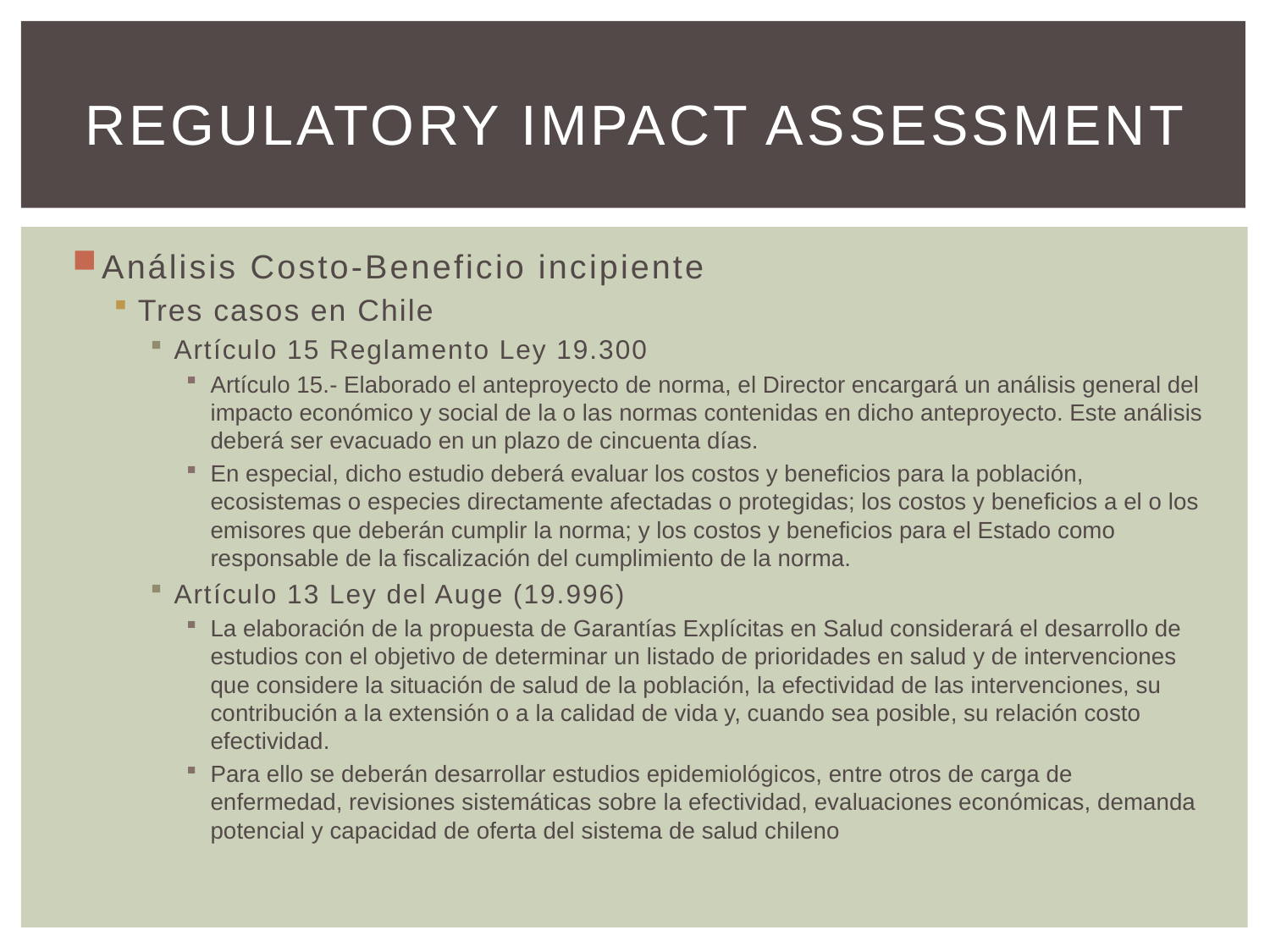

# Regulatory impact assessment
Análisis Costo-Beneficio incipiente
Tres casos en Chile
Artículo 15 Reglamento Ley 19.300
Artículo 15.- Elaborado el anteproyecto de norma, el Director encargará un análisis general del impacto económico y social de la o las normas contenidas en dicho anteproyecto. Este análisis deberá ser evacuado en un plazo de cincuenta días.
En especial, dicho estudio deberá evaluar los costos y beneficios para la población, ecosistemas o especies directamente afectadas o protegidas; los costos y beneficios a el o los emisores que deberán cumplir la norma; y los costos y beneficios para el Estado como responsable de la fiscalización del cumplimiento de la norma.
Artículo 13 Ley del Auge (19.996)
La elaboración de la propuesta de Garantías Explícitas en Salud considerará el desarrollo de estudios con el objetivo de determinar un listado de prioridades en salud y de intervenciones que considere la situación de salud de la población, la efectividad de las intervenciones, su contribución a la extensión o a la calidad de vida y, cuando sea posible, su relación costo efectividad.
Para ello se deberán desarrollar estudios epidemiológicos, entre otros de carga de enfermedad, revisiones sistemáticas sobre la efectividad, evaluaciones económicas, demanda potencial y capacidad de oferta del sistema de salud chileno